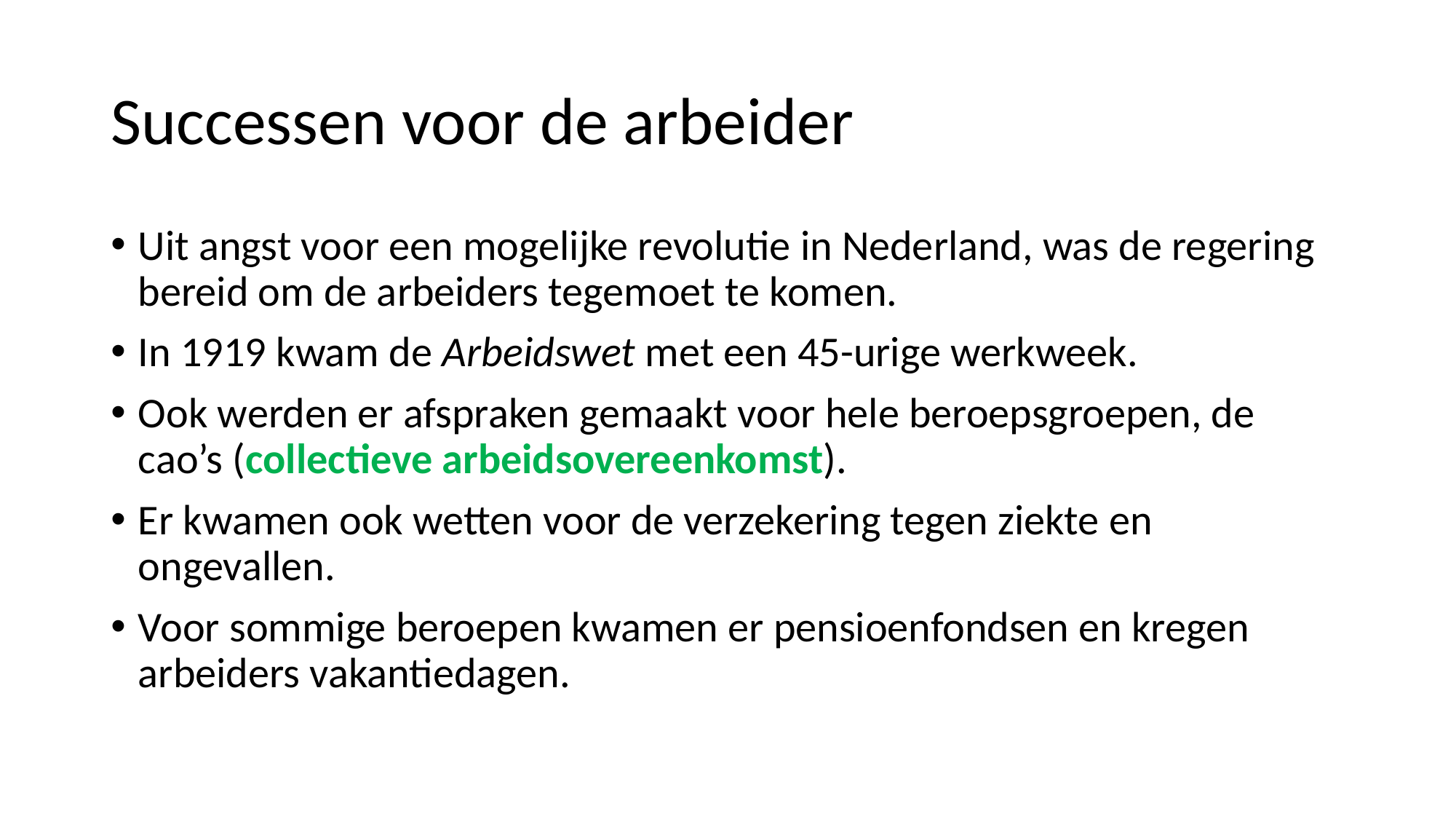

# Successen voor de arbeider
Uit angst voor een mogelijke revolutie in Nederland, was de regering bereid om de arbeiders tegemoet te komen.
In 1919 kwam de Arbeidswet met een 45-urige werkweek.
Ook werden er afspraken gemaakt voor hele beroepsgroepen, de cao’s (collectieve arbeidsovereenkomst).
Er kwamen ook wetten voor de verzekering tegen ziekte en ongevallen.
Voor sommige beroepen kwamen er pensioenfondsen en kregen arbeiders vakantiedagen.